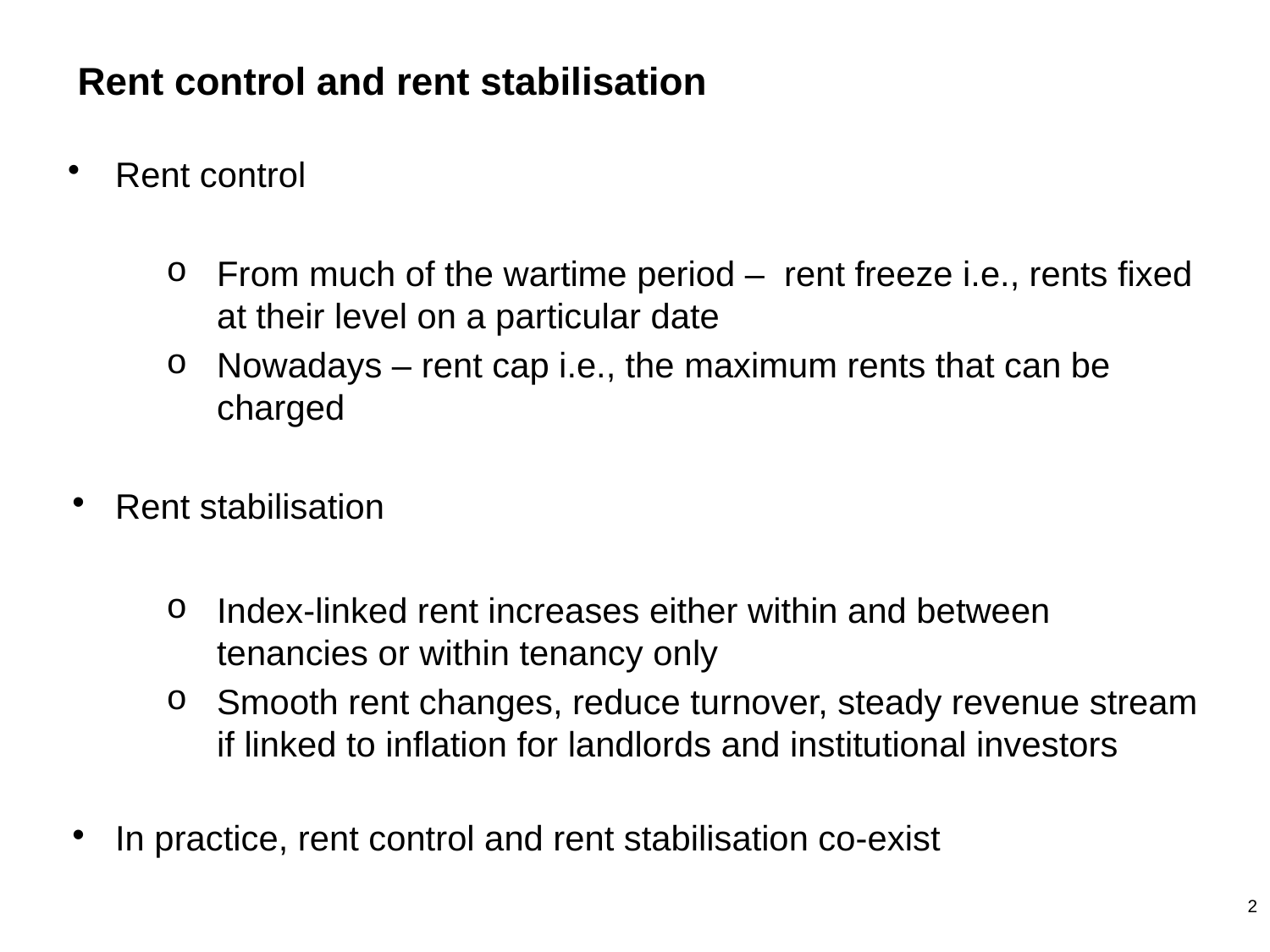

# Rent control and rent stabilisation
Rent control

From much of the wartime period –  rent freeze i.e., rents fixed at their level on a particular date
Nowadays – rent cap i.e., the maximum rents that can be charged

Rent stabilisation

Index-linked rent increases either within and between tenancies or within tenancy only
Smooth rent changes, reduce turnover, steady revenue stream if linked to inflation for landlords and institutional investors

In practice, rent control and rent stabilisation co-exist
2